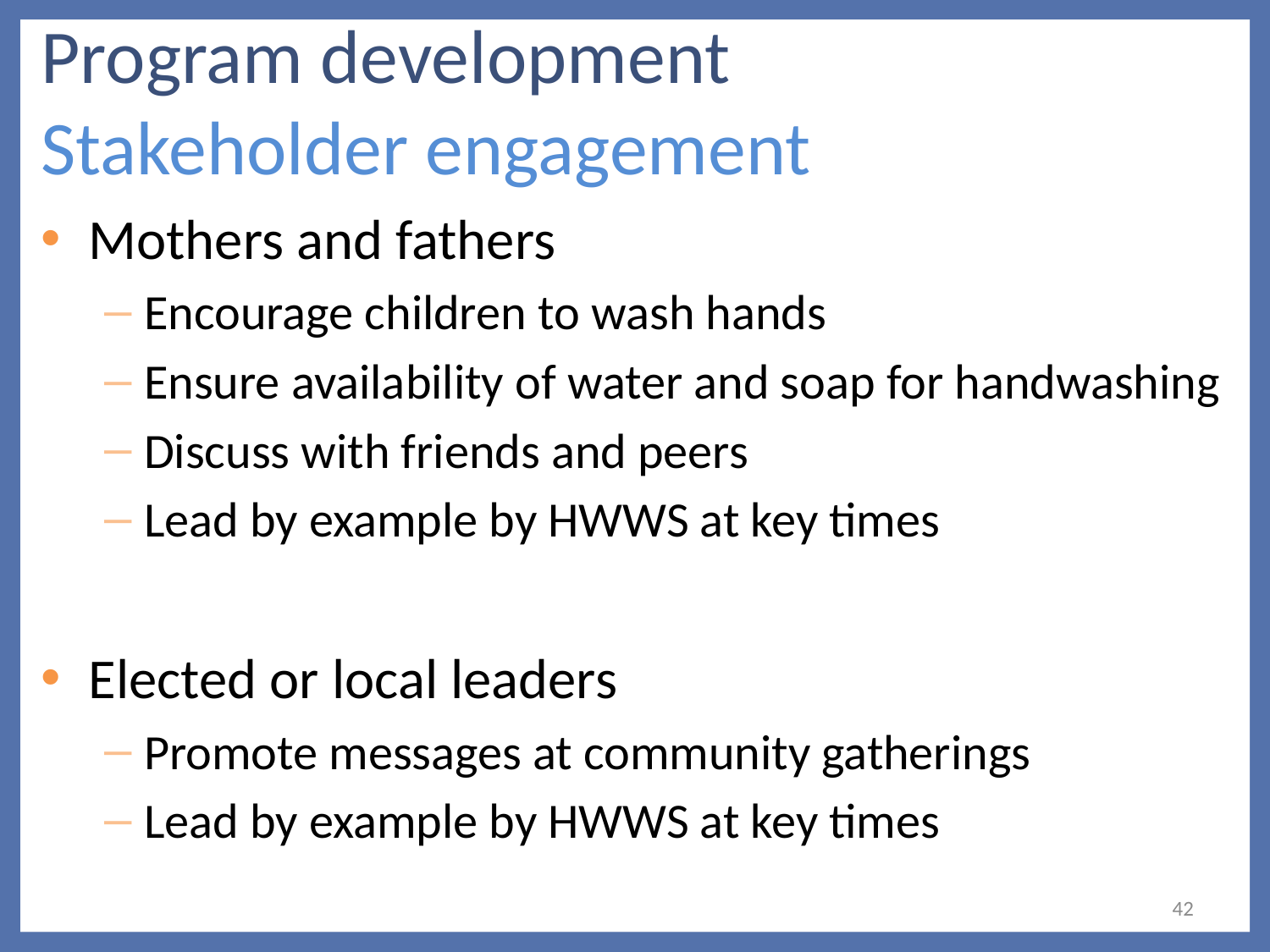

# Program development Stakeholder engagement
Mothers and fathers
Encourage children to wash hands
Ensure availability of water and soap for handwashing
Discuss with friends and peers
Lead by example by HWWS at key times

Elected or local leaders
Promote messages at community gatherings
Lead by example by HWWS at key times

42